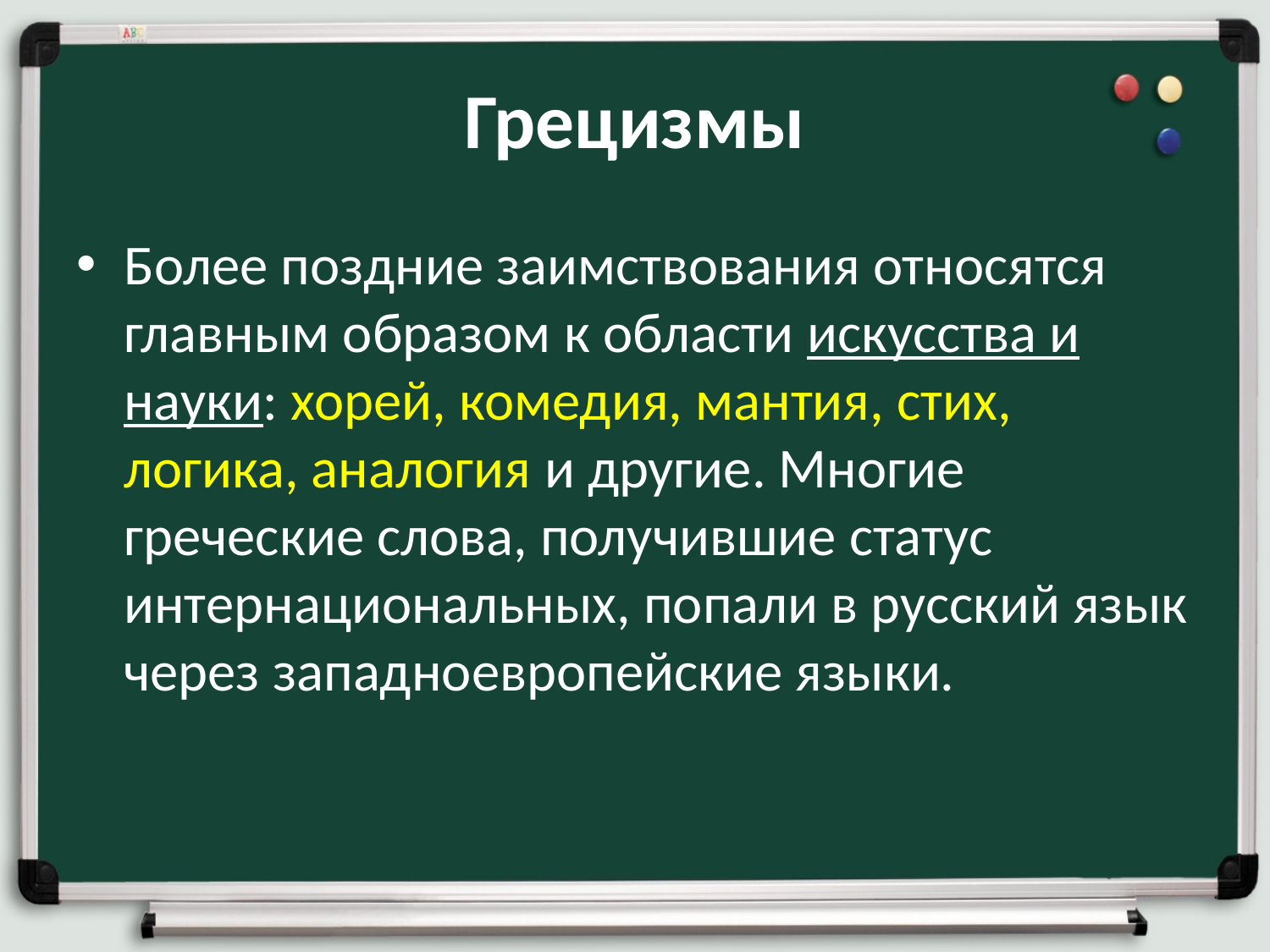

# Грецизмы
Более поздние заимствования относятся главным образом к области искусства и науки: хорей, комедия, мантия, стих, логика, аналогия и другие. Многие греческие слова, получившие статус интернациональных, попали в русский язык через западноевропейские языки.